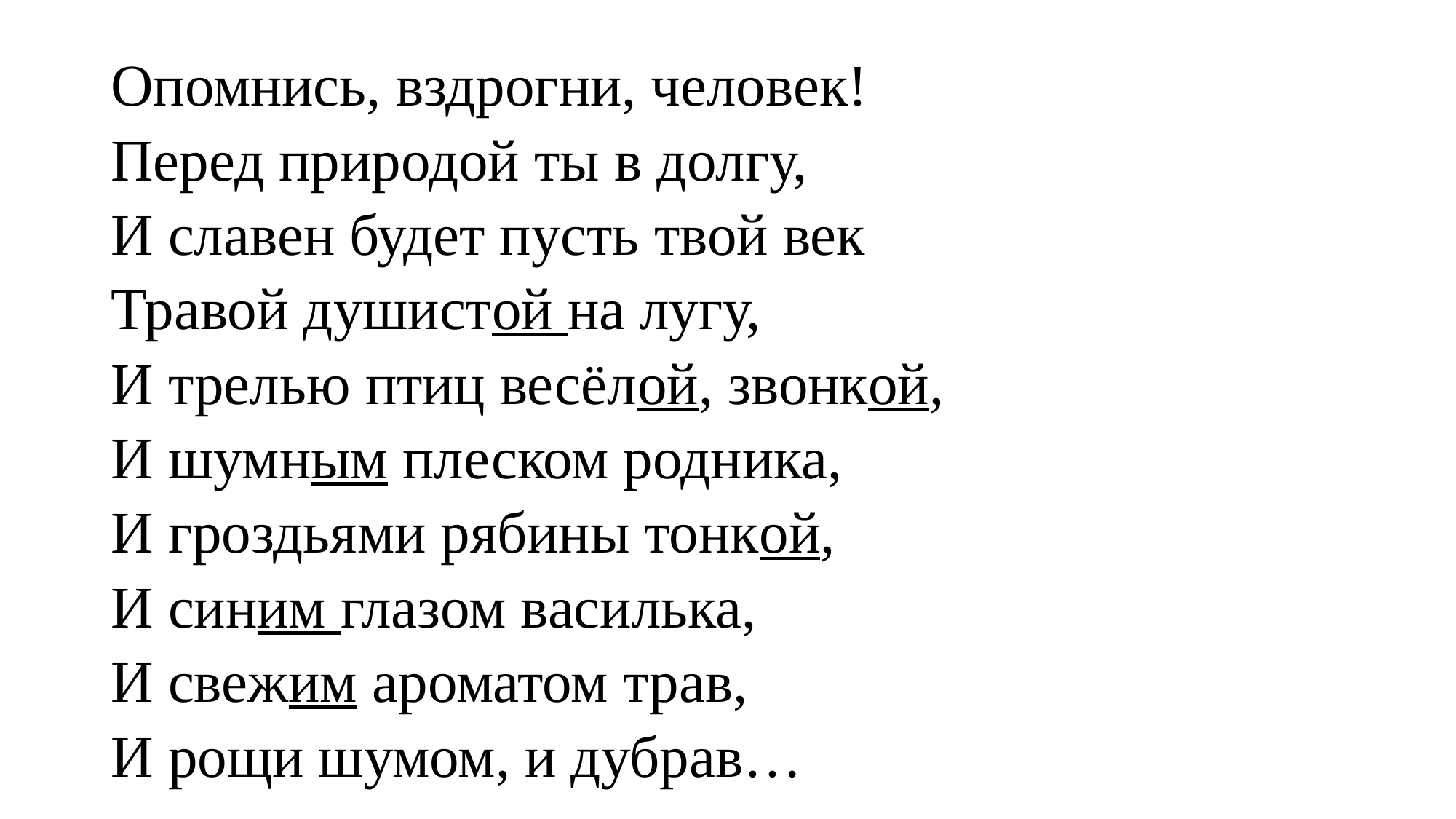

Опомнись, вздрогни, человек!
Перед природой ты в долгу,
И славен будет пусть твой век
Травой душистой на лугу,
И трелью птиц весёлой, звонкой,
И шумным плеском родника,
И гроздьями рябины тонкой,
И синим глазом василька,
И свежим ароматом трав,
И рощи шумом, и дубрав…